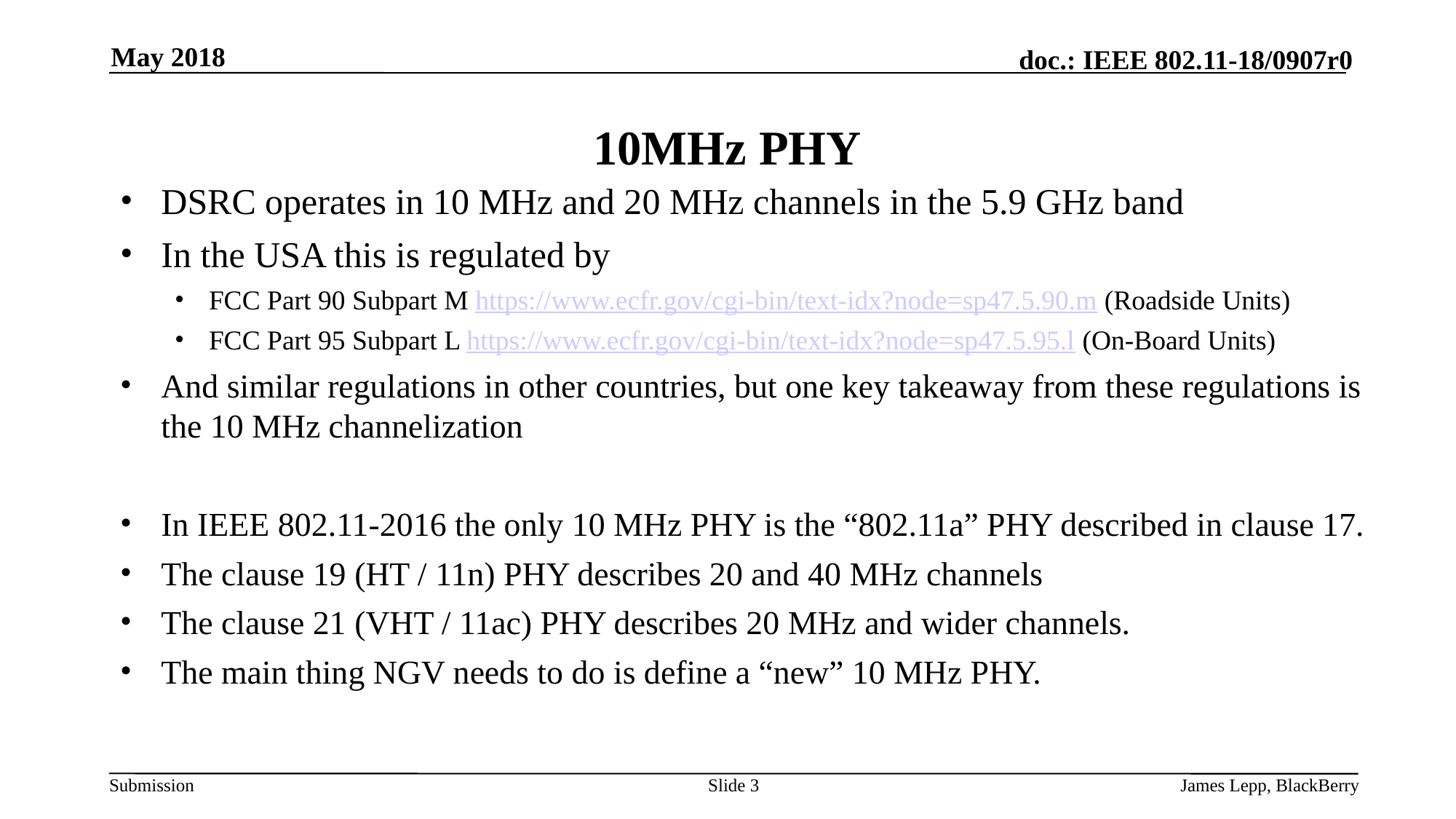

May 2018
# 10MHz PHY
DSRC operates in 10 MHz and 20 MHz channels in the 5.9 GHz band
In the USA this is regulated by
FCC Part 90 Subpart M https://www.ecfr.gov/cgi-bin/text-idx?node=sp47.5.90.m (Roadside Units)
FCC Part 95 Subpart L https://www.ecfr.gov/cgi-bin/text-idx?node=sp47.5.95.l (On-Board Units)
And similar regulations in other countries, but one key takeaway from these regulations is the 10 MHz channelization

In IEEE 802.11-2016 the only 10 MHz PHY is the “802.11a” PHY described in clause 17.
The clause 19 (HT / 11n) PHY describes 20 and 40 MHz channels
The clause 21 (VHT / 11ac) PHY describes 20 MHz and wider channels.
The main thing NGV needs to do is define a “new” 10 MHz PHY.
Slide 3
James Lepp, BlackBerry